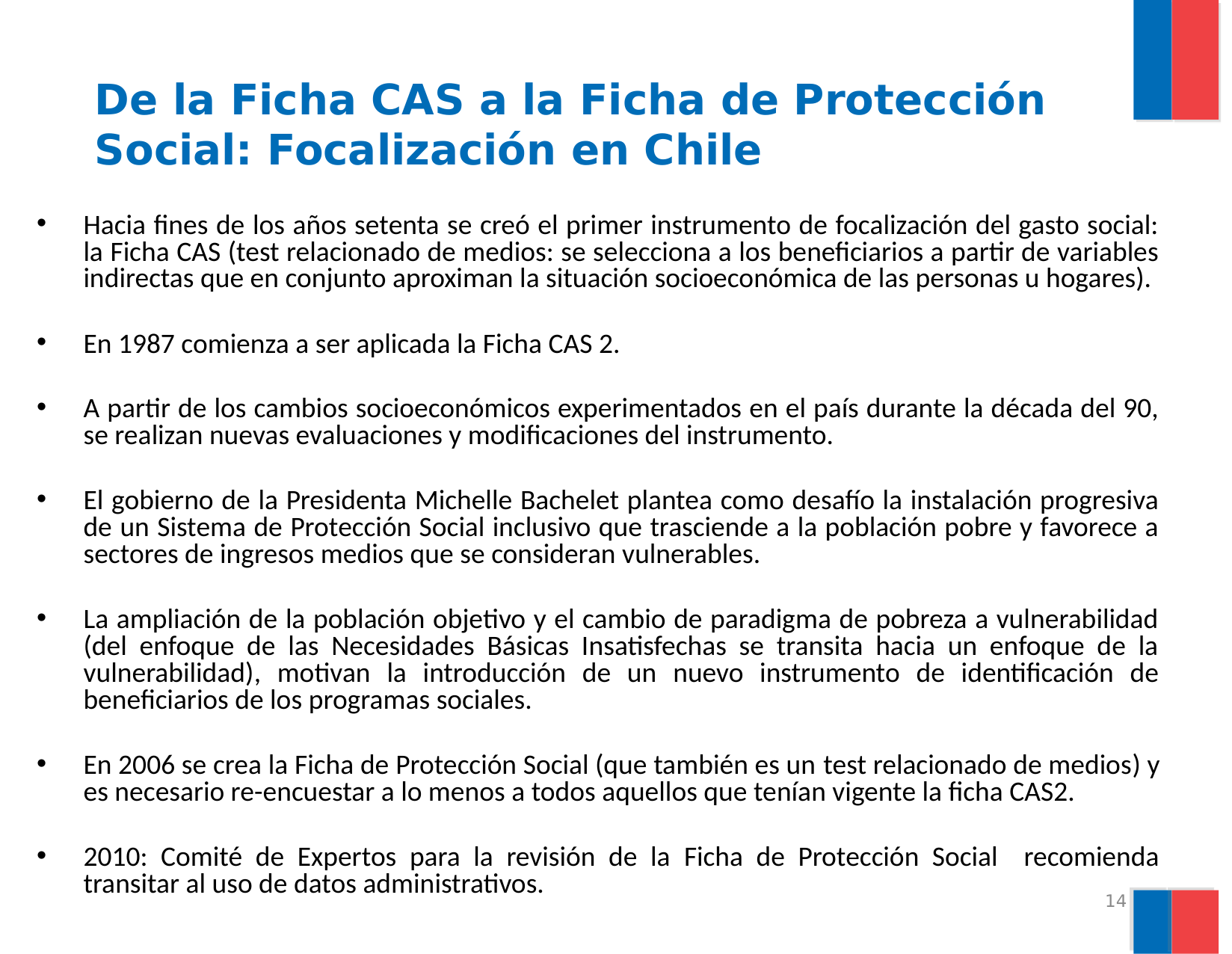

# De la Ficha CAS a la Ficha de Protección Social: Focalización en Chile
Hacia fines de los años setenta se creó el primer instrumento de focalización del gasto social: la Ficha CAS (test relacionado de medios: se selecciona a los beneficiarios a partir de variables indirectas que en conjunto aproximan la situación socioeconómica de las personas u hogares).

En 1987 comienza a ser aplicada la Ficha CAS 2.

A partir de los cambios socioeconómicos experimentados en el país durante la década del 90, se realizan nuevas evaluaciones y modificaciones del instrumento.

El gobierno de la Presidenta Michelle Bachelet plantea como desafío la instalación progresiva de un Sistema de Protección Social inclusivo que trasciende a la población pobre y favorece a sectores de ingresos medios que se consideran vulnerables.

La ampliación de la población objetivo y el cambio de paradigma de pobreza a vulnerabilidad (del enfoque de las Necesidades Básicas Insatisfechas se transita hacia un enfoque de la vulnerabilidad), motivan la introducción de un nuevo instrumento de identificación de beneficiarios de los programas sociales.

En 2006 se crea la Ficha de Protección Social (que también es un test relacionado de medios) y es necesario re-encuestar a lo menos a todos aquellos que tenían vigente la ficha CAS2.

2010: Comité de Expertos para la revisión de la Ficha de Protección Social  recomienda transitar al uso de datos administrativos.
14